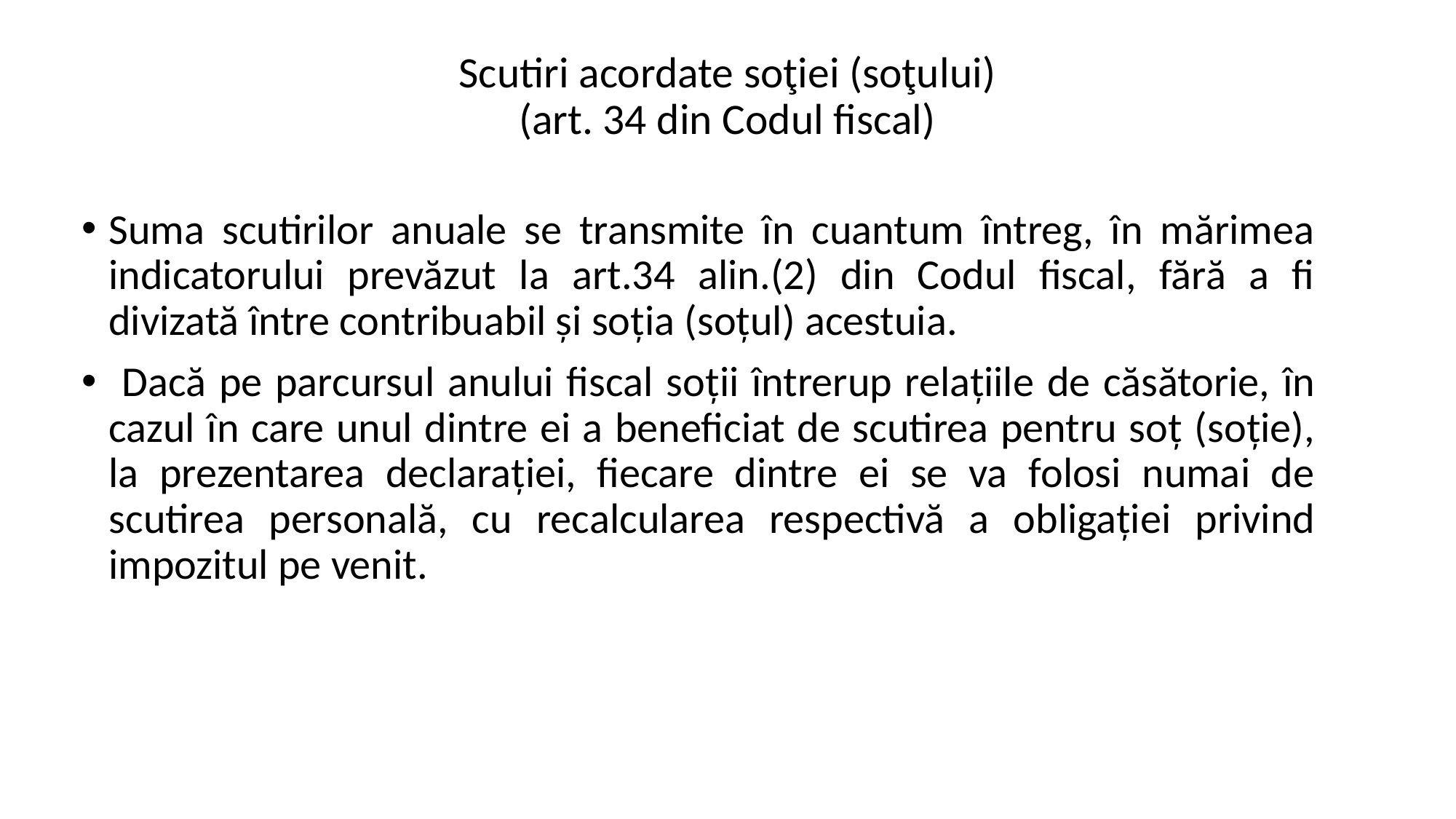

# Scutiri acordate soţiei (soţului) (art. 34 din Codul fiscal)
Suma scutirilor anuale se transmite în cuantum întreg, în mărimea indicatorului prevăzut la art.34 alin.(2) din Codul fiscal, fără a fi divizată între contribuabil şi soţia (soţul) acestuia.
 Dacă pe parcursul anului fiscal soţii întrerup relaţiile de căsătorie, în cazul în care unul dintre ei a beneficiat de scutirea pentru soţ (soţie), la prezentarea declaraţiei, fiecare dintre ei se va folosi numai de scutirea personală, cu recalcularea respectivă a obligaţiei privind impozitul pe venit.